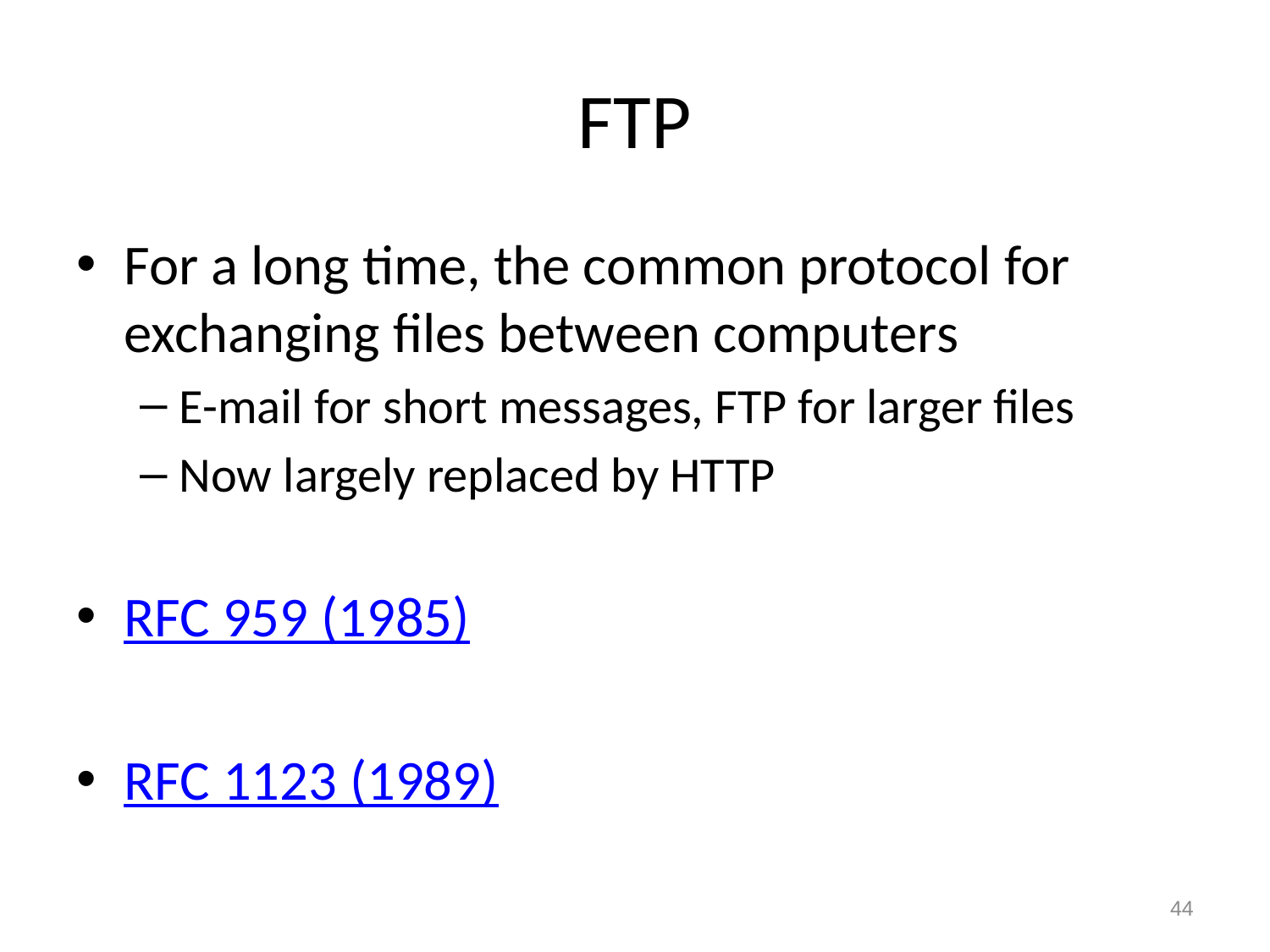

# FTP
For a long time, the common protocol for exchanging files between computers
E-mail for short messages, FTP for larger files
Now largely replaced by HTTP

RFC 959 (1985)

RFC 1123 (1989)

44